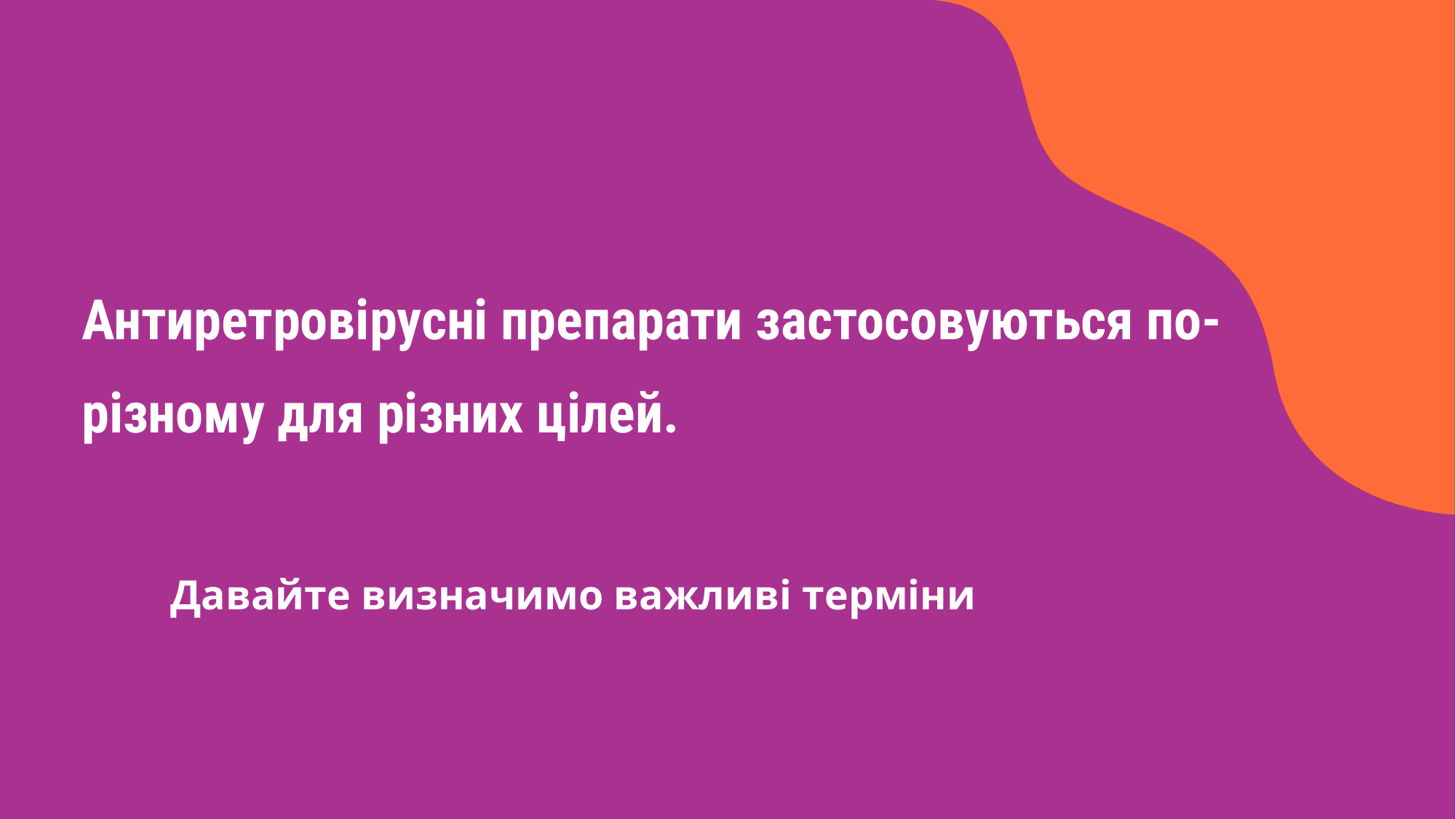

Антиретровірусні препарати застосовуються по-різному для різних цілей.
Давайте визначимо важливі терміни